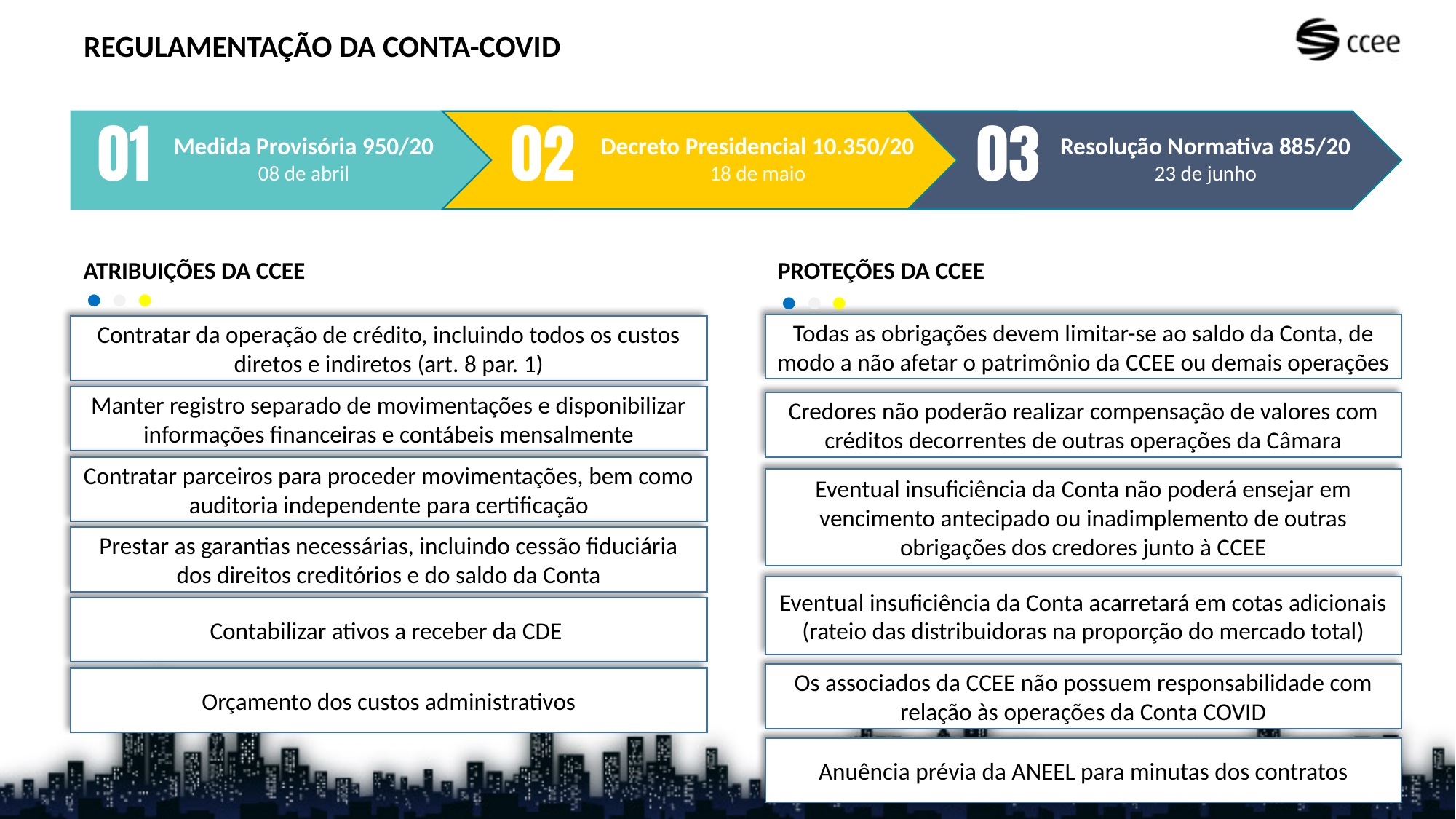

REGULAMENTAÇÃO DA CONTA-COVID
01
02
03
Medida Provisória 950/20
08 de abril
Decreto Presidencial 10.350/20
18 de maio
Resolução Normativa 885/20
23 de junho
...
...
ATRIBUIÇÕES DA CCEE
PROTEÇÕES DA CCEE
Todas as obrigações devem limitar-se ao saldo da Conta, de modo a não afetar o patrimônio da CCEE ou demais operações
Contratar da operação de crédito, incluindo todos os custos diretos e indiretos (art. 8 par. 1)
Manter registro separado de movimentações e disponibilizar informações financeiras e contábeis mensalmente
Credores não poderão realizar compensação de valores com créditos decorrentes de outras operações da Câmara
Contratar parceiros para proceder movimentações, bem como auditoria independente para certificação
Eventual insuficiência da Conta não poderá ensejar em vencimento antecipado ou inadimplemento de outras obrigações dos credores junto à CCEE
Prestar as garantias necessárias, incluindo cessão fiduciária dos direitos creditórios e do saldo da Conta
Eventual insuficiência da Conta acarretará em cotas adicionais (rateio das distribuidoras na proporção do mercado total)
Contabilizar ativos a receber da CDE
Os associados da CCEE não possuem responsabilidade com relação às operações da Conta COVID
Orçamento dos custos administrativos
Anuência prévia da ANEEL para minutas dos contratos